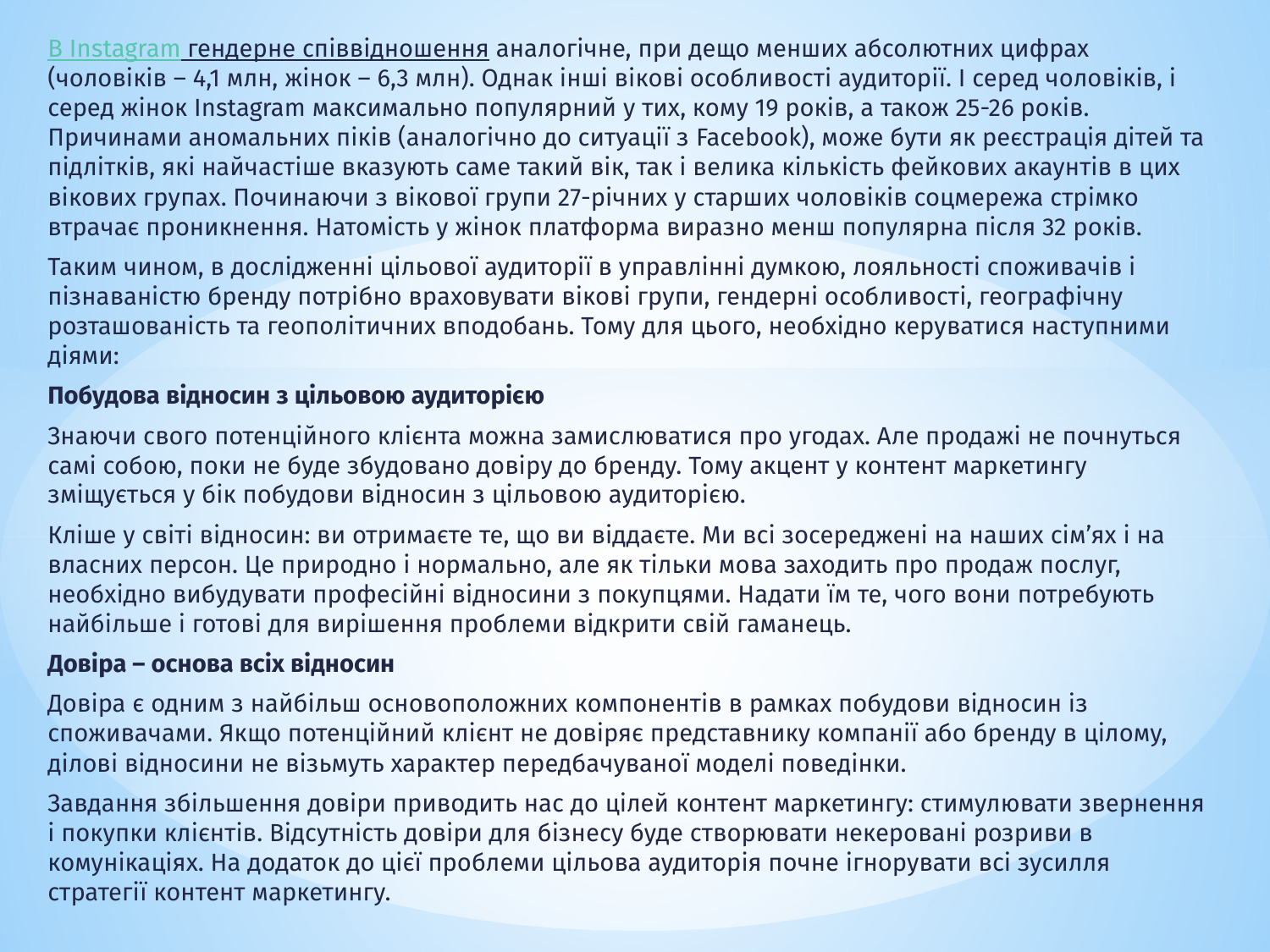

В Instagram гендерне співвідношення аналогічне, при дещо менших абсолютних цифрах (чоловіків – 4,1 млн, жінок – 6,3 млн). Однак інші вікові особливості аудиторії. І серед чоловіків, і серед жінок Instagram максимально популярний у тих, кому 19 років, а також 25-26 років. Причинами аномальних піків (аналогічно до ситуації з Facebook), може бути як реєстрація дітей та підлітків, які найчастіше вказують саме такий вік, так і велика кількість фейкових акаунтів в цих вікових групах. Починаючи з вікової групи 27-річних у старших чоловіків соцмережа стрімко втрачає проникнення. Натомість у жінок платформа виразно менш популярна після 32 років.
Таким чином, в дослідженні цільової аудиторії в управлінні думкою, лояльності споживачів і пізнаваністю бренду потрібно враховувати вікові групи, гендерні особливості, географічну розташованість та геополітичних вподобань. Тому для цього, необхідно керуватися наступними діями:
Побудова відносин з цільовою аудиторією
Знаючи свого потенційного клієнта можна замислюватися про угодах. Але продажі не почнуться самі собою, поки не буде збудовано довіру до бренду. Тому акцент у контент маркетингу зміщується у бік побудови відносин з цільовою аудиторією.
Кліше у світі відносин: ви отримаєте те, що ви віддаєте. Ми всі зосереджені на наших сім’ях і на власних персон. Це природно і нормально, але як тільки мова заходить про продаж послуг, необхідно вибудувати професійні відносини з покупцями. Надати їм те, чого вони потребують найбільше і готові для вирішення проблеми відкрити свій гаманець.
Довіра – основа всіх відносин
Довіра є одним з найбільш основоположних компонентів в рамках побудови відносин із споживачами. Якщо потенційний клієнт не довіряє представнику компанії або бренду в цілому, ділові відносини не візьмуть характер передбачуваної моделі поведінки.
Завдання збільшення довіри приводить нас до цілей контент маркетингу: стимулювати звернення і покупки клієнтів. Відсутність довіри для бізнесу буде створювати некеровані розриви в комунікаціях. На додаток до цієї проблеми цільова аудиторія почне ігнорувати всі зусилля стратегії контент маркетингу.